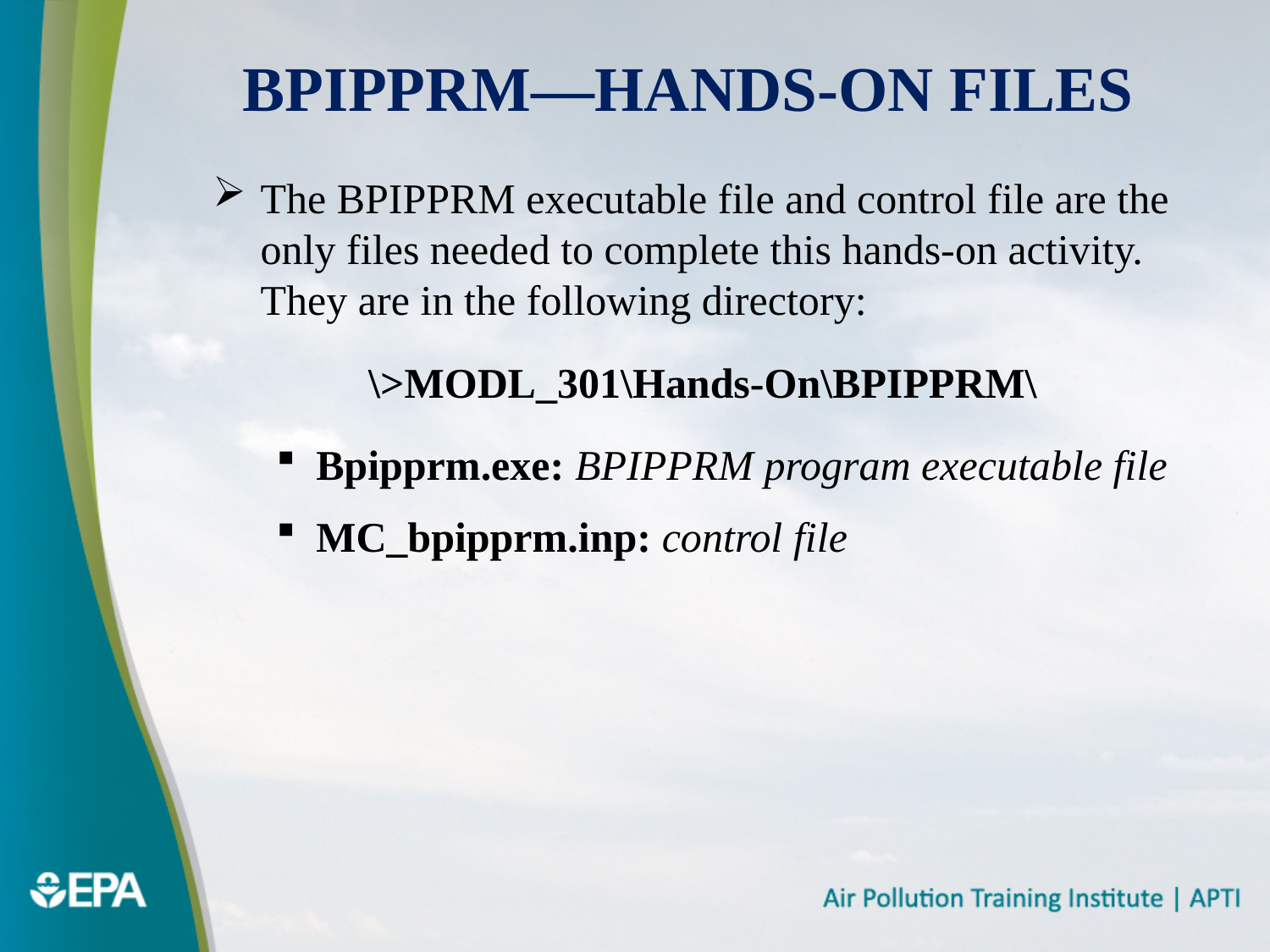

# BPIPPRM—Hands-on Files
The BPIPPRM executable file and control file are the only files needed to complete this hands-on activity. They are in the following directory:
\>MODL_301\Hands-On\BPIPPRM\
Bpipprm.exe: BPIPPRM program executable file
MC_bpipprm.inp: control file